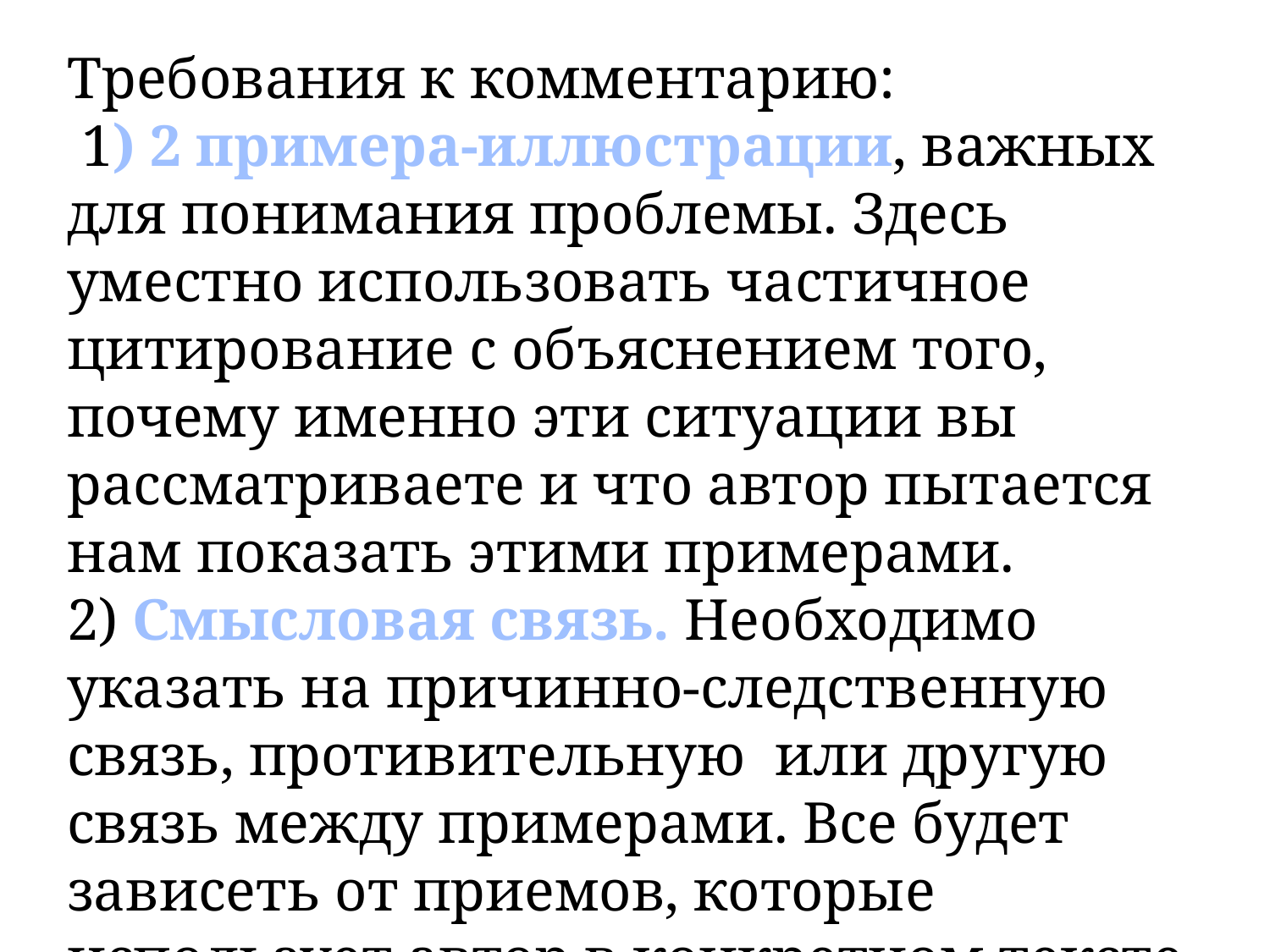

Требования к комментарию:
 1) 2 примера-иллюстрации, важных для понимания проблемы. Здесь уместно использовать частичное цитирование с объяснением того, почему именно эти ситуации вы рассматриваете и что автор пытается нам показать этими примерами.
2) Смысловая связь. Необходимо указать на причинно-следственную связь, противительную  или другую связь между примерами. Все будет зависеть от приемов, которые использует автор в конкретном тексте.